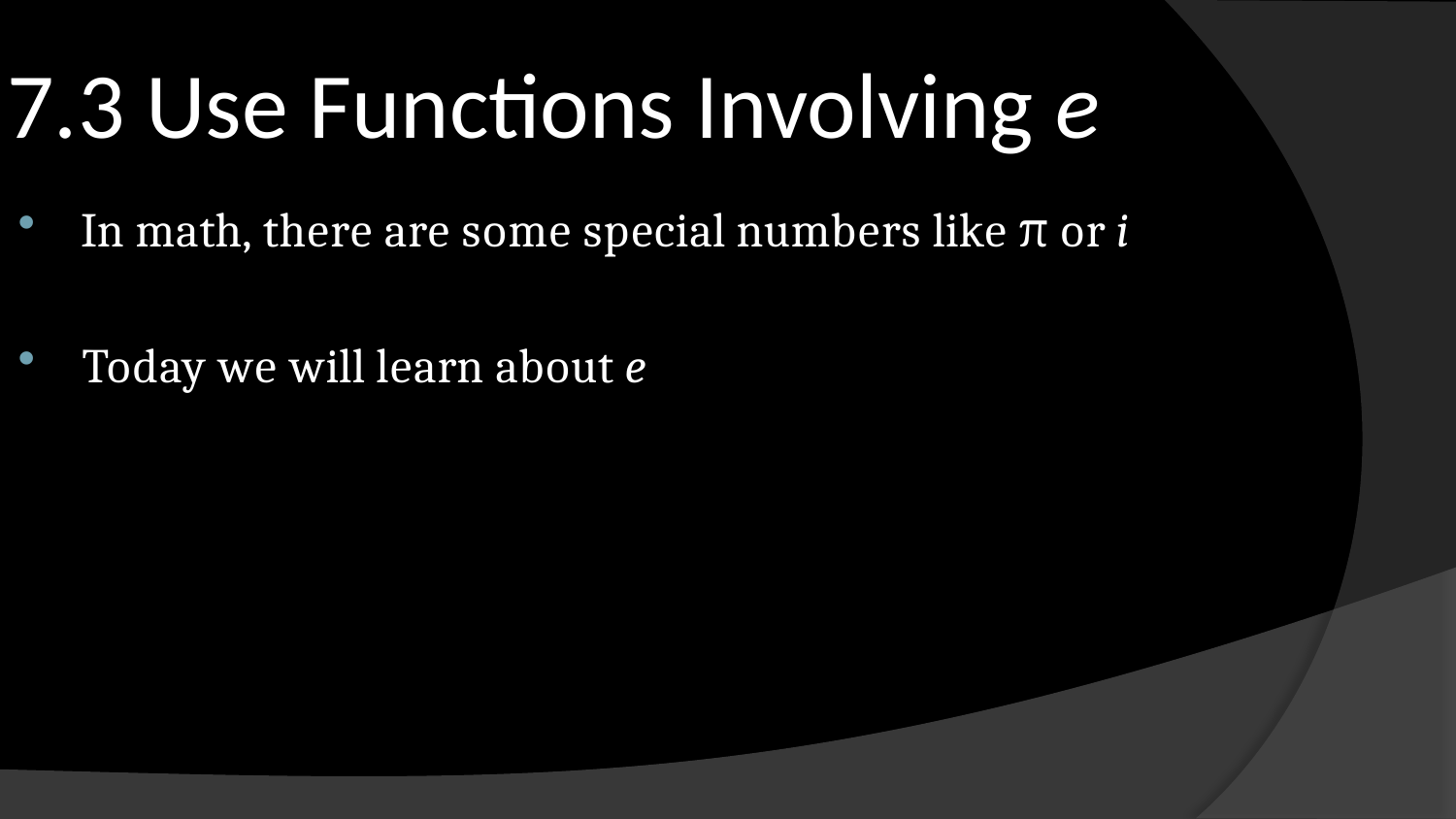

# 7.3 Use Functions Involving e
In math, there are some special numbers like π or i

Today we will learn about e